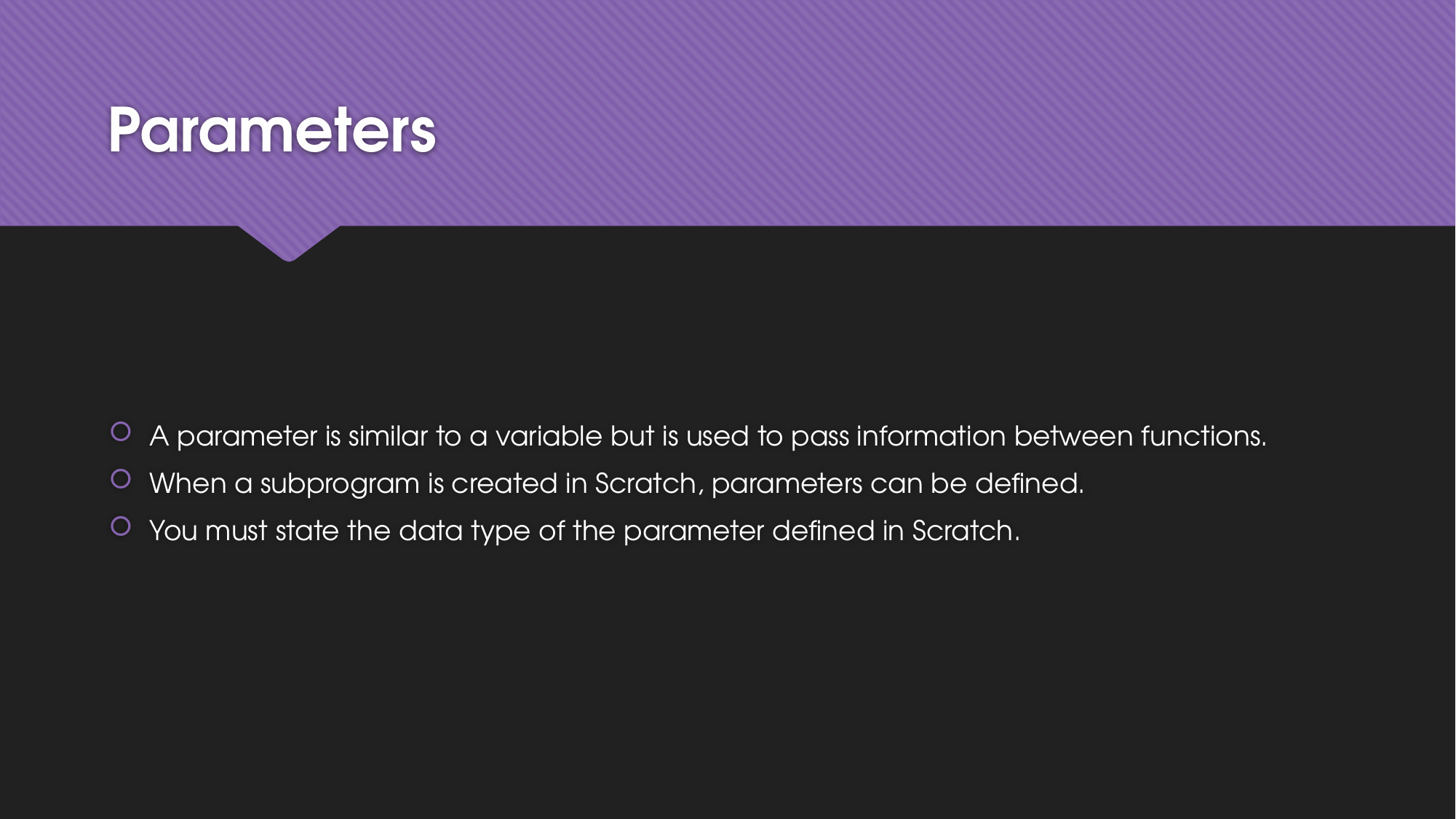

# Parameters
A parameter is similar to a variable but is used to pass information between functions.
When a subprogram is created in Scratch, parameters can be defined.
You must state the data type of the parameter defined in Scratch.